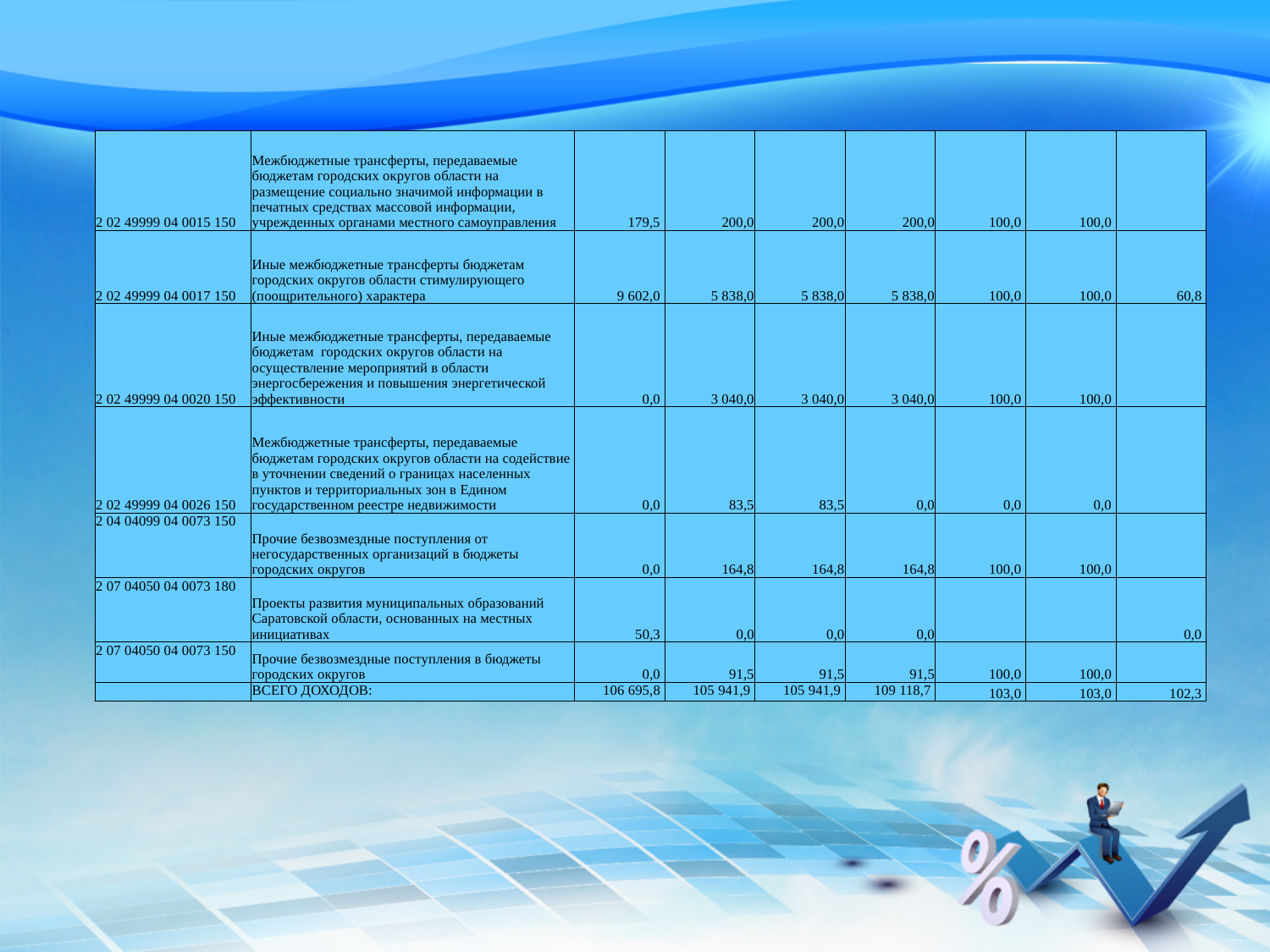

| 2 02 49999 04 0015 150 | Межбюджетные трансферты, передаваемые бюджетам городских округов области на размещение социально значимой информации в печатных средствах массовой информации, учрежденных органами местного самоуправления | 179,5 | 200,0 | 200,0 | 200,0 | 100,0 | 100,0 |  |
| --- | --- | --- | --- | --- | --- | --- | --- | --- |
| 2 02 49999 04 0017 150 | Иные межбюджетные трансферты бюджетам городских округов области стимулирующего (поощрительного) характера | 9 602,0 | 5 838,0 | 5 838,0 | 5 838,0 | 100,0 | 100,0 | 60,8 |
| 2 02 49999 04 0020 150 | Иные межбюджетные трансферты, передаваемые бюджетам городских округов области на осуществление мероприятий в области энергосбережения и повышения энергетической эффективности | 0,0 | 3 040,0 | 3 040,0 | 3 040,0 | 100,0 | 100,0 |  |
| 2 02 49999 04 0026 150 | Межбюджетные трансферты, передаваемые бюджетам городских округов области на содействие в уточнении сведений о границах населенных пунктов и территориальных зон в Едином государственном реестре недвижимости | 0,0 | 83,5 | 83,5 | 0,0 | 0,0 | 0,0 |  |
| 2 04 04099 04 0073 150 | Прочие безвозмездные поступления от негосударственных организаций в бюджеты городских округов | 0,0 | 164,8 | 164,8 | 164,8 | 100,0 | 100,0 |  |
| 2 07 04050 04 0073 180 | Проекты развития муниципальных образований Саратовской области, основанных на местных инициативах | 50,3 | 0,0 | 0,0 | 0,0 |  |  | 0,0 |
| 2 07 04050 04 0073 150 | Прочие безвозмездные поступления в бюджеты городских округов | 0,0 | 91,5 | 91,5 | 91,5 | 100,0 | 100,0 |  |
|  | ВСЕГО ДОХОДОВ: | 106 695,8 | 105 941,9 | 105 941,9 | 109 118,7 | 103,0 | 103,0 | 102,3 |